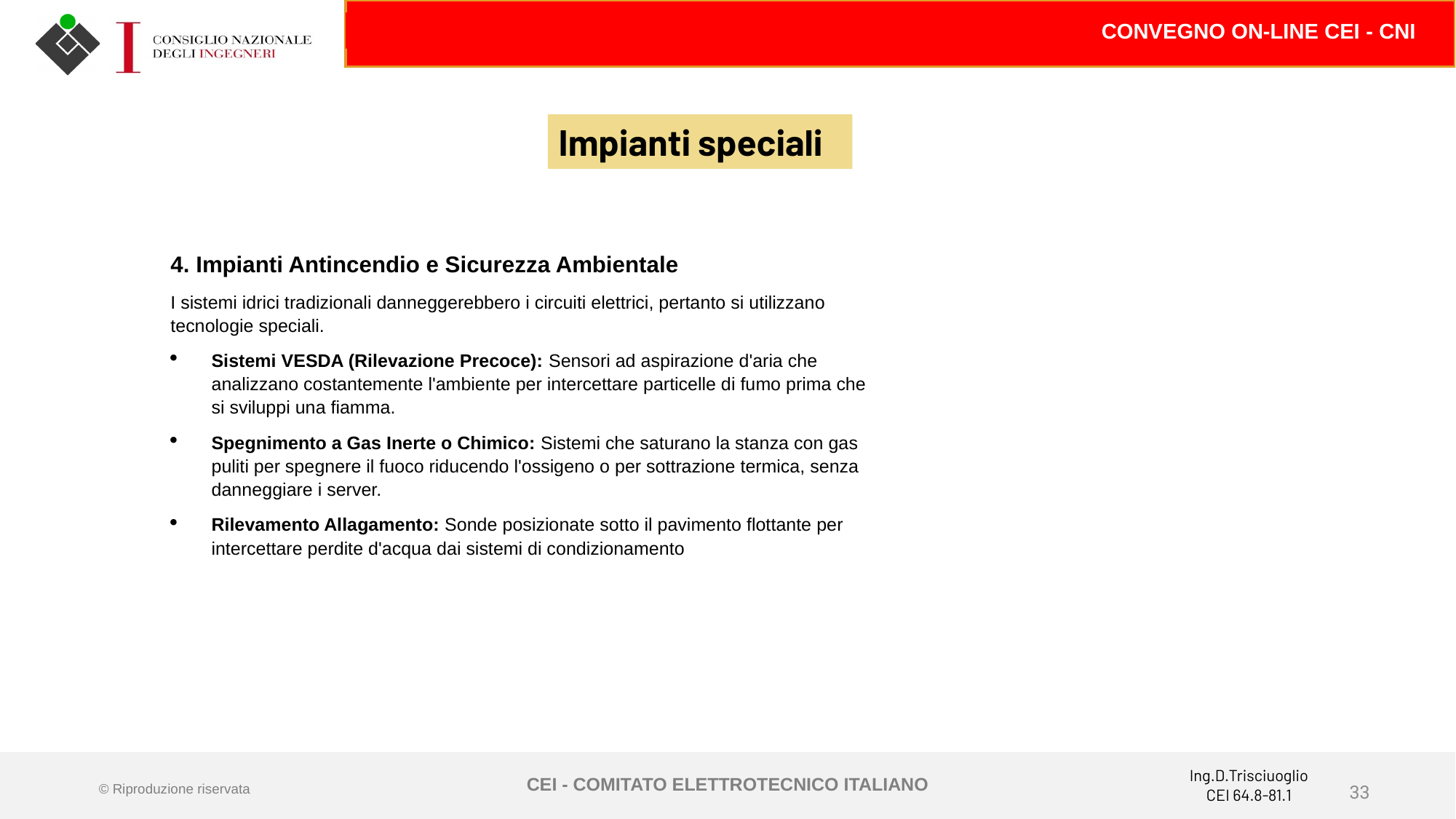

Impianti speciali
4. Impianti Antincendio e Sicurezza Ambientale
I sistemi idrici tradizionali danneggerebbero i circuiti elettrici, pertanto si utilizzano tecnologie speciali.
Sistemi VESDA (Rilevazione Precoce): Sensori ad aspirazione d'aria che analizzano costantemente l'ambiente per intercettare particelle di fumo prima che si sviluppi una fiamma.
Spegnimento a Gas Inerte o Chimico: Sistemi che saturano la stanza con gas puliti per spegnere il fuoco riducendo l'ossigeno o per sottrazione termica, senza danneggiare i server.
Rilevamento Allagamento: Sonde posizionate sotto il pavimento flottante per intercettare perdite d'acqua dai sistemi di condizionamento
Ing.D.Trisciuoglio
CEI 64.8-81.1